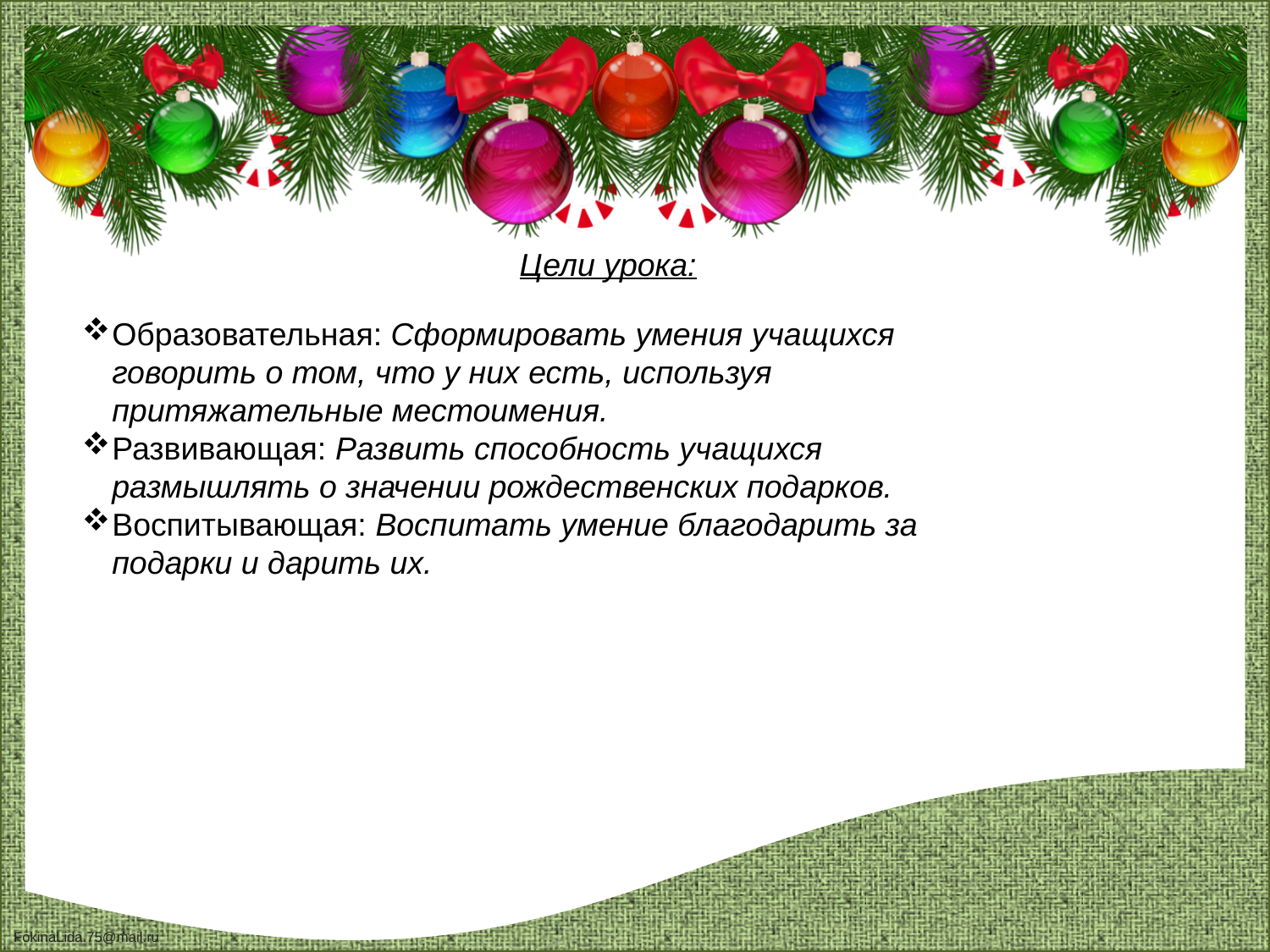

Цели урока:
Образовательная: Сформировать умения учащихся говорить о том, что у них есть, используя притяжательные местоимения.
Развивающая: Развить способность учащихся размышлять о значении рождественских подарков.
Воспитывающая: Воспитать умение благодарить за подарки и дарить их.